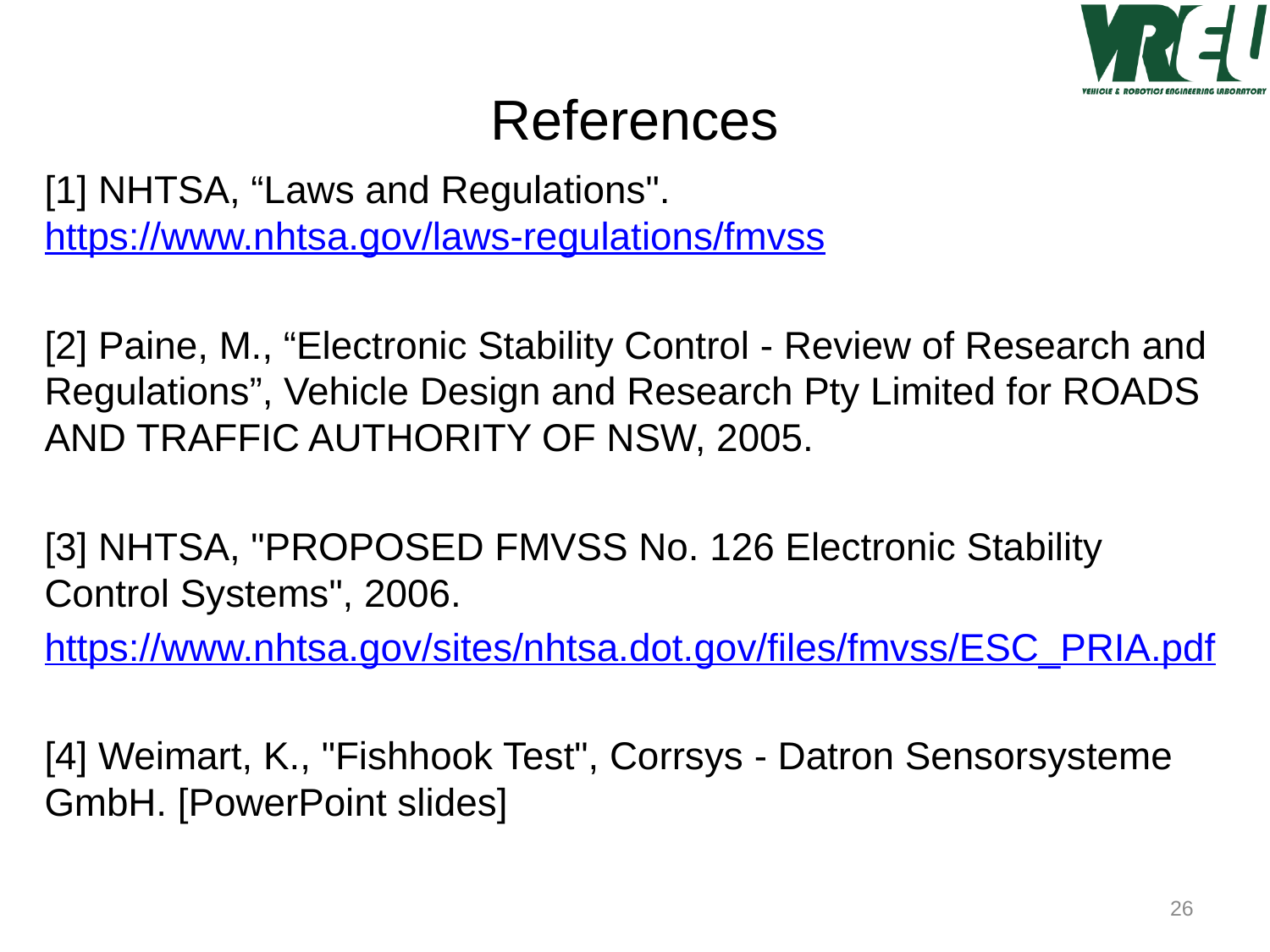

# References
[1] NHTSA, “Laws and Regulations". https://www.nhtsa.gov/laws-regulations/fmvss

[2] Paine, M., “Electronic Stability Control - Review of Research and Regulations”, Vehicle Design and Research Pty Limited for ROADS AND TRAFFIC AUTHORITY OF NSW, 2005.

[3] NHTSA, "PROPOSED FMVSS No. 126 Electronic Stability Control Systems", 2006.
https://www.nhtsa.gov/sites/nhtsa.dot.gov/files/fmvss/ESC_PRIA.pdf

[4] Weimart, K., "Fishhook Test", Corrsys - Datron Sensorsysteme GmbH. [PowerPoint slides]

26